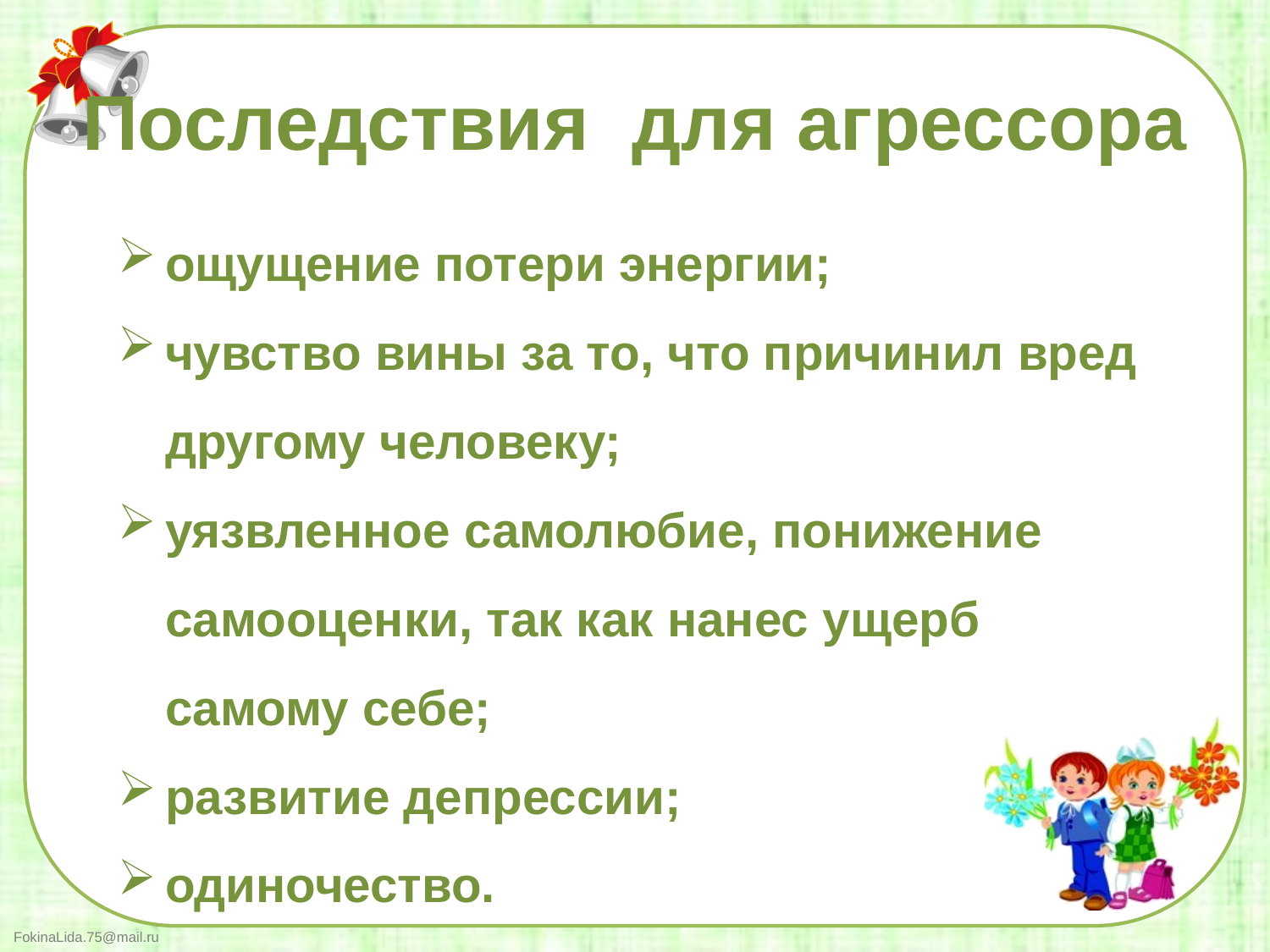

Последствия  для агрессора
ощущение потери энергии;
чувство вины за то, что причинил вред другому человеку;
уязвленное самолюбие, понижение самооценки, так как нанес ущерб самому себе;
развитие депрессии;
одиночество.